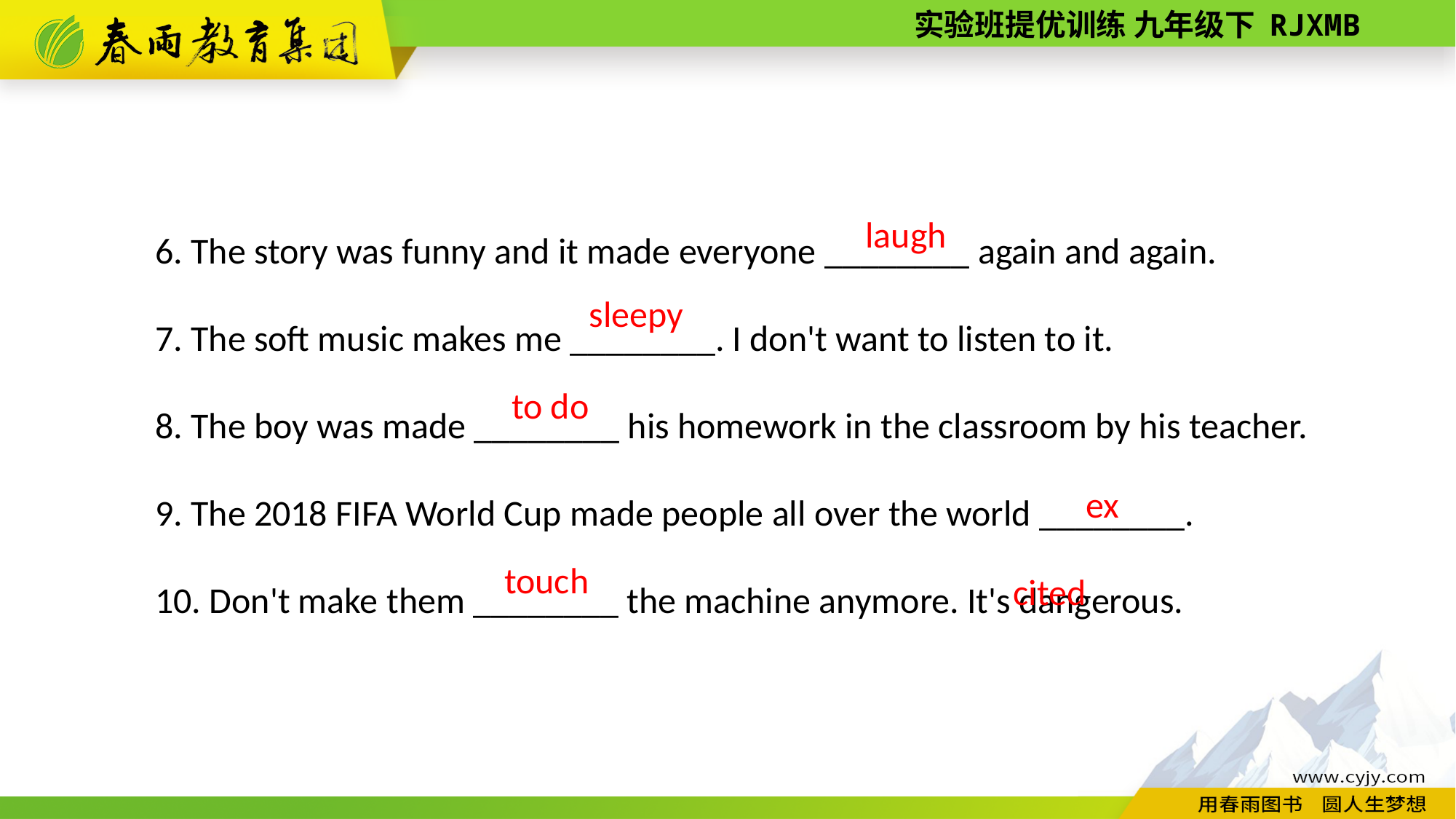

6. The story was funny and it made everyone ________ again and again.
7. The soft music makes me ________. I don't want to listen to it.
8. The boy was made ________ his homework in the classroom by his teacher.
9. The 2018 FIFA World Cup made people all over the world ________.
10. Don't make them ________ the machine anymore. It's dangerous.
laugh
sleepy
to do
excited
 touch